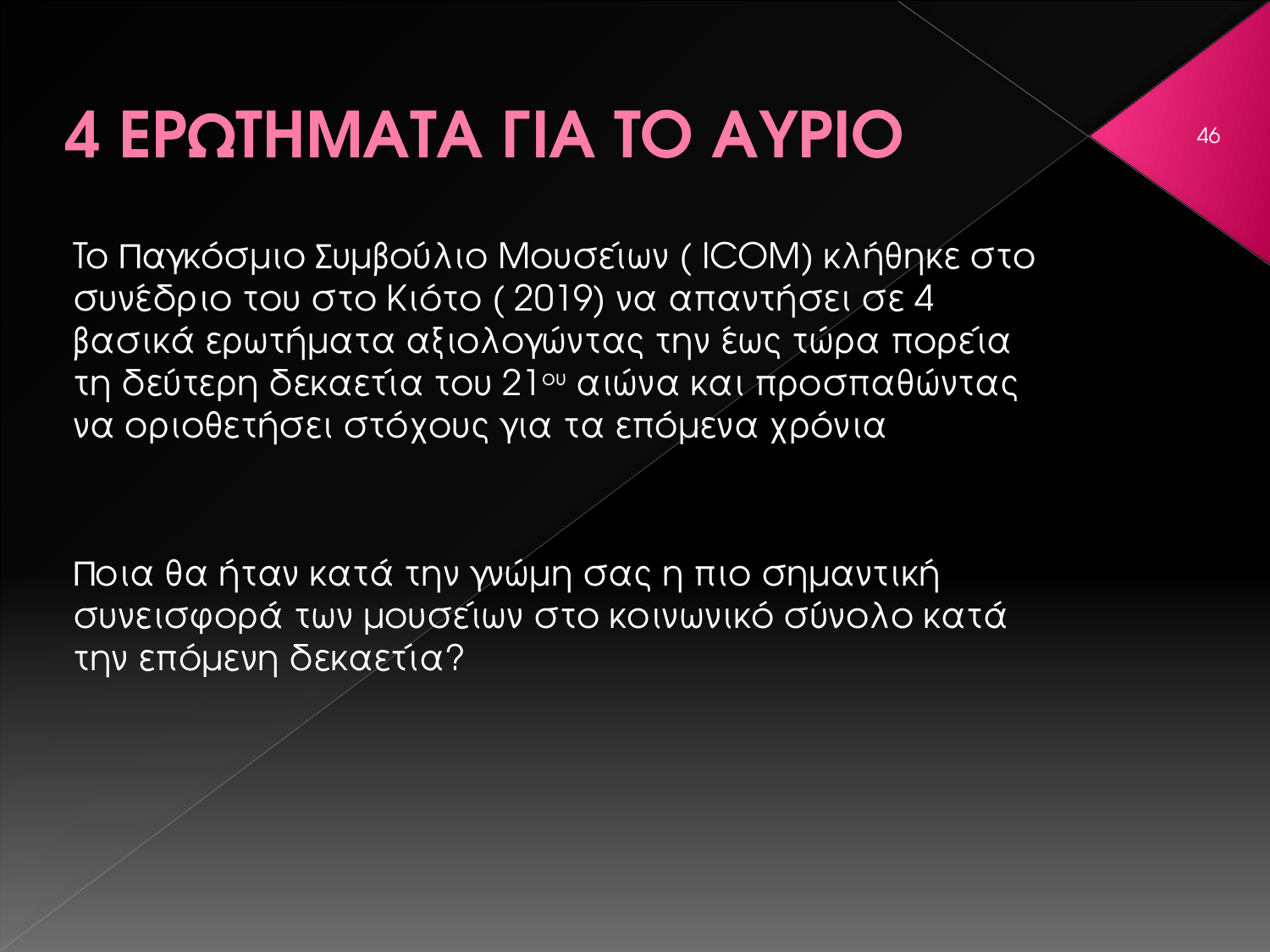

# 4 ΕΡΩΤΗΜΑΤΑ ΓΙΑ ΤΟ ΑΥΡΙΟ
46
To Παγκόσμιο Συμβούλιο Μουσείων ( ICOM) κλήθηκε στο συνέδριο του στο Κιότο ( 2019) να απαντήσει σε 4 βασικά ερωτήματα αξιολογώντας την έως τώρα πορεία τη δεύτερη δεκαετία του 21ου αιώνα και προσπαθώντας να οριοθετήσει στόχους για τα επόμενα χρόνια

Ποια θα ήταν κατά την γνώμη σας η πιο σημαντική συνεισφορά των μουσείων στο κοινωνικό σύνολο κατά την επόμενη δεκαετία?